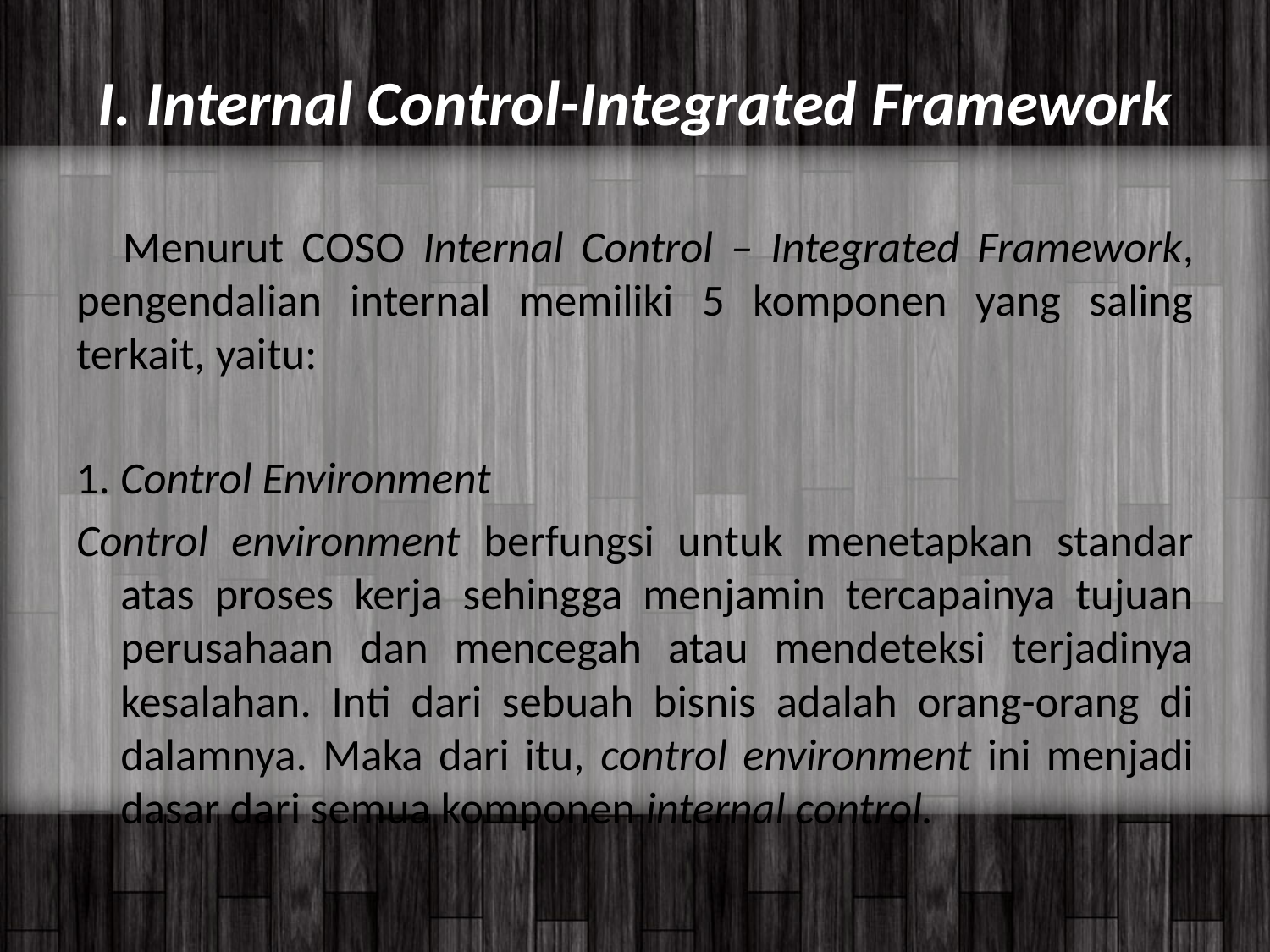

# I. Internal Control-Integrated Framework
Menurut COSO Internal Control – Integrated Framework, pengendalian internal memiliki 5 komponen yang saling terkait, yaitu:

1. Control Environment
Control environment berfungsi untuk menetapkan standar atas proses kerja sehingga menjamin tercapainya tujuan perusahaan dan mencegah atau mendeteksi terjadinya kesalahan. Inti dari sebuah bisnis adalah orang-orang di dalamnya. Maka dari itu, control environment ini menjadi dasar dari semua komponen internal control.